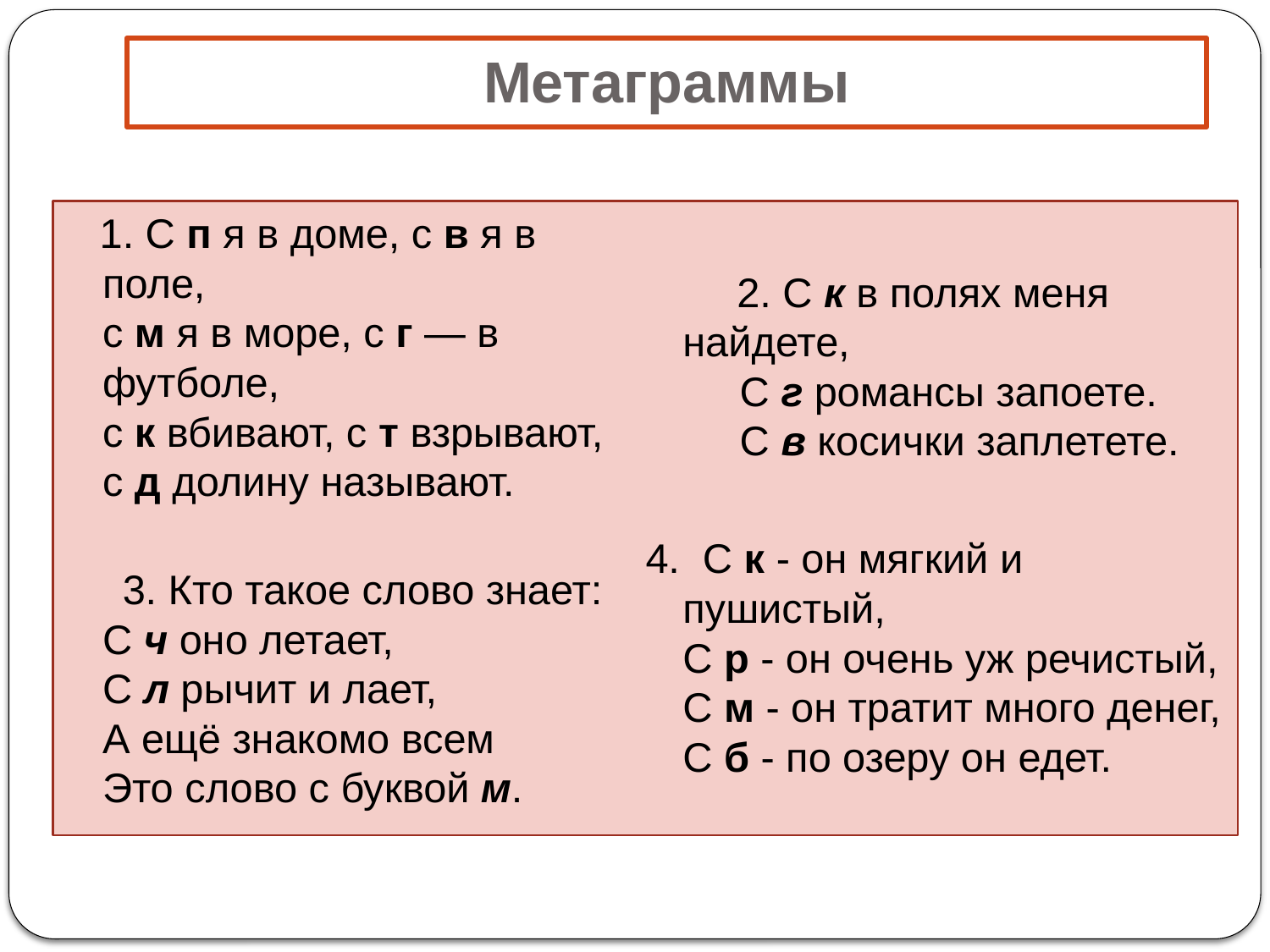

# Метаграммы
   1. С п я в доме, с в я в поле,
с м я в море, с г — в футболе,
с к вбивают, с т взрывают,
с д долину называют.
     3. Кто такое слово знает:
С ч оно летает,
С л рычит и лает,
А ещё знакомо всем
Это слово с буквой м.

        2. С к в полях меня найдете,
     С г романсы запоете.
     С в косички заплетете.

4.  С к - он мягкий и   пушистый,
С р - он очень уж речистый,
С м - он тратит много денег,
С б - по озеру он едет.